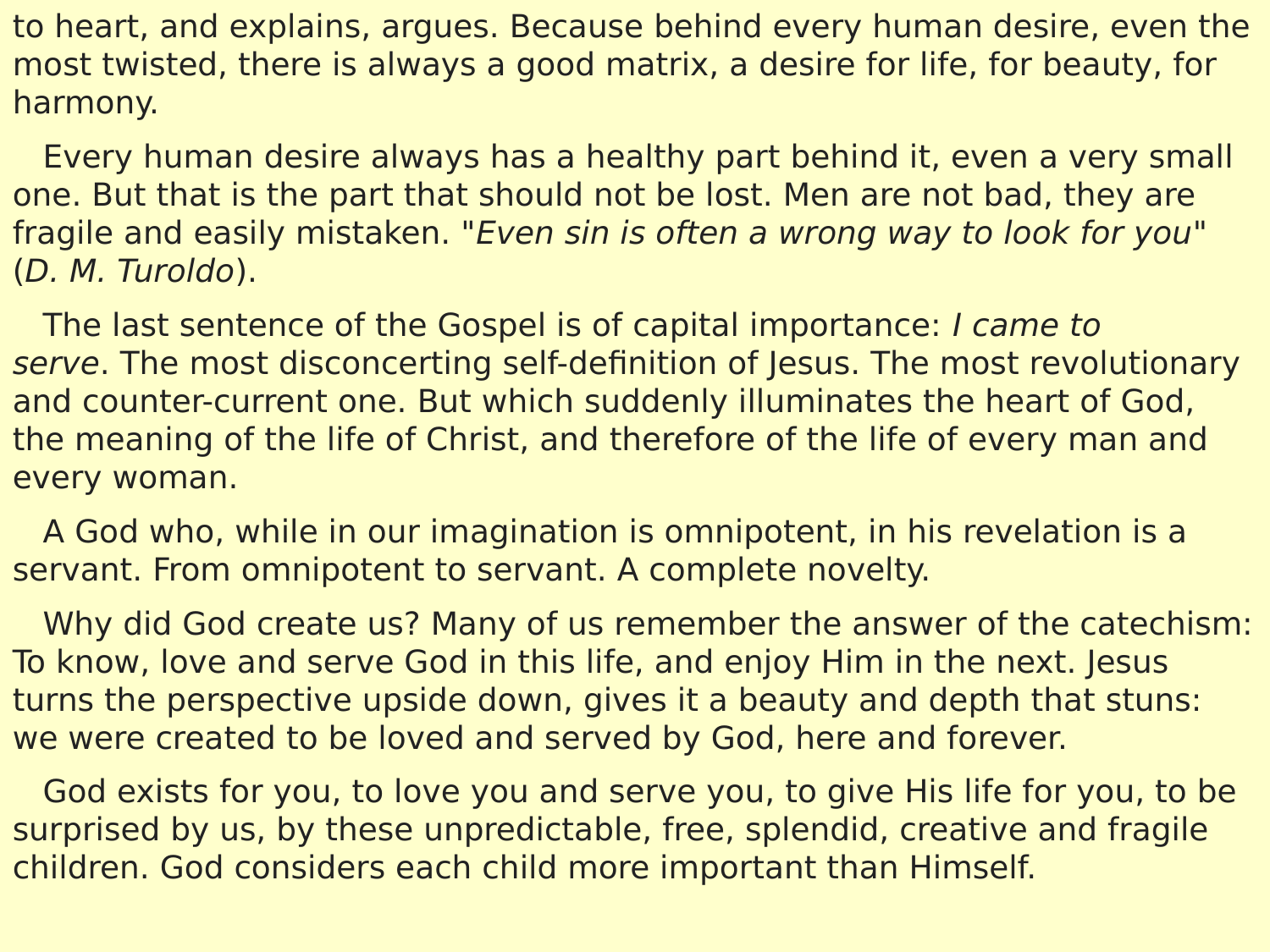

to heart, and explains, argues. Because behind every human desire, even the most twisted, there is always a good matrix, a desire for life, for beauty, for harmony.
   Every human desire always has a healthy part behind it, even a very small one. But that is the part that should not be lost. Men are not bad, they are fragile and easily mistaken. "Even sin is often a wrong way to look for you" (D. M. Turoldo).
   The last sentence of the Gospel is of capital importance: I came to serve. The most disconcerting self-definition of Jesus. The most revolutionary and counter-current one. But which suddenly illuminates the heart of God, the meaning of the life of Christ, and therefore of the life of every man and every woman.
   A God who, while in our imagination is omnipotent, in his revelation is a servant. From omnipotent to servant. A complete novelty.
   Why did God create us? Many of us remember the answer of the catechism: To know, love and serve God in this life, and enjoy Him in the next. Jesus turns the perspective upside down, gives it a beauty and depth that stuns: we were created to be loved and served by God, here and forever.
   God exists for you, to love you and serve you, to give His life for you, to be surprised by us, by these unpredictable, free, splendid, creative and fragile children. God considers each child more important than Himself.